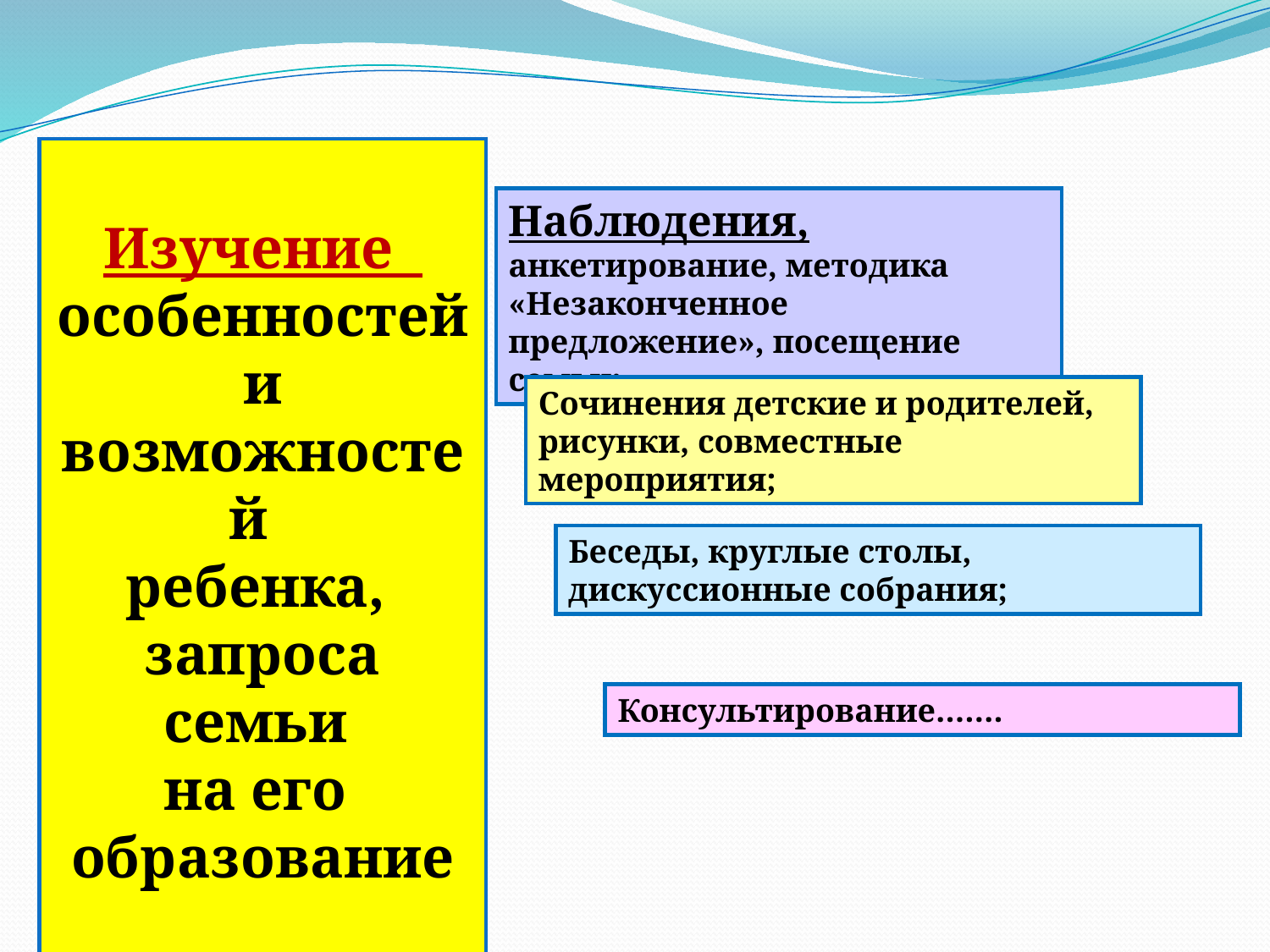

Изучение   особенностей и возможностей
ребенка,
запроса семьи
на его
образование

Наблюдения, анкетирование, методика «Незаконченное предложение», посещение семьи;
Сочинения детские и родителей, рисунки, совместные мероприятия;
Беседы, круглые столы, дискуссионные собрания;
Консультирование…….